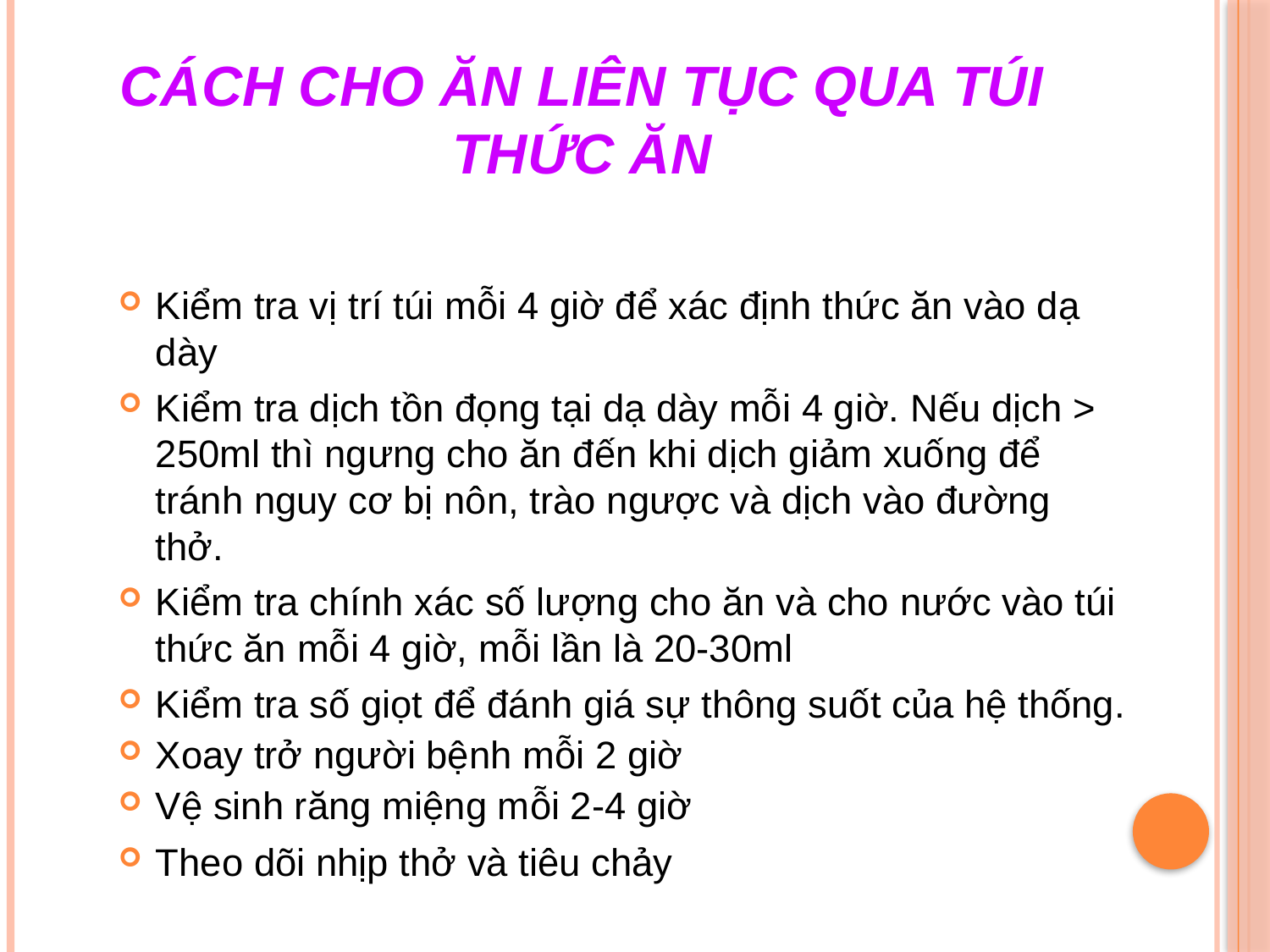

Cách cho ăn liên tục qua túi thức ăn
Kiểm tra vị trí túi mỗi 4 giờ để xác định thức ăn vào dạ dày
Kiểm tra dịch tồn đọng tại dạ dày mỗi 4 giờ. Nếu dịch > 250ml thì ngưng cho ăn đến khi dịch giảm xuống để tránh nguy cơ bị nôn, trào ngược và dịch vào đường thở.
Kiểm tra chính xác số lượng cho ăn và cho nước vào túi thức ăn mỗi 4 giờ, mỗi lần là 20-30ml
Kiểm tra số giọt để đánh giá sự thông suốt của hệ thống.
Xoay trở người bệnh mỗi 2 giờ
Vệ sinh răng miệng mỗi 2-4 giờ
Theo dõi nhịp thở và tiêu chảy